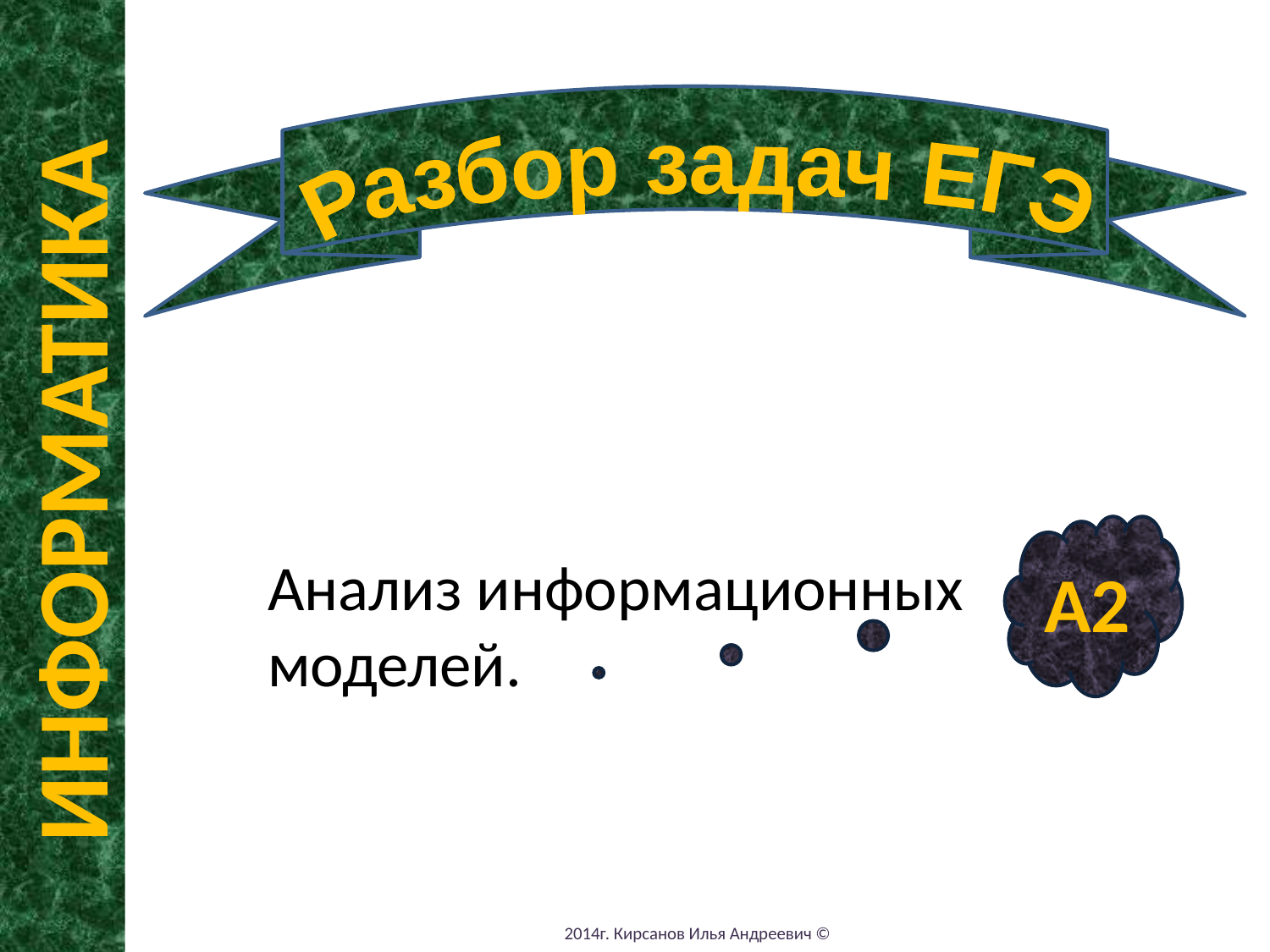

Разбор задач ЕГЭ
ИНФОРМАТИКА
Анализ информационных моделей.
А2
2014г. Кирсанов Илья Андреевич ©